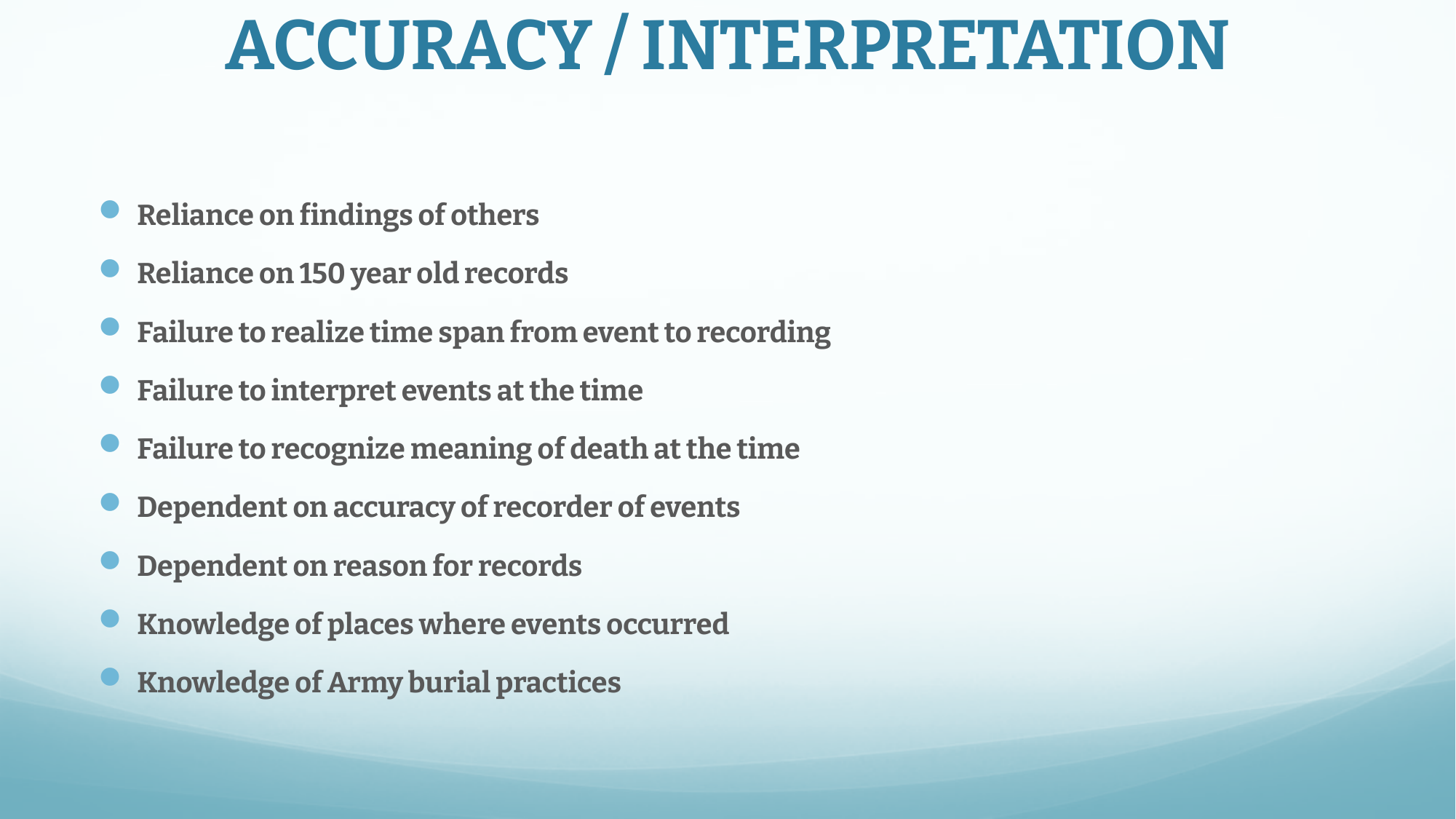

# ACCURACY / INTERPRETATION
Reliance on findings of others
Reliance on 150 year old records
Failure to realize time span from event to recording
Failure to interpret events at the time
Failure to recognize meaning of death at the time
Dependent on accuracy of recorder of events
Dependent on reason for records
Knowledge of places where events occurred
Knowledge of Army burial practices